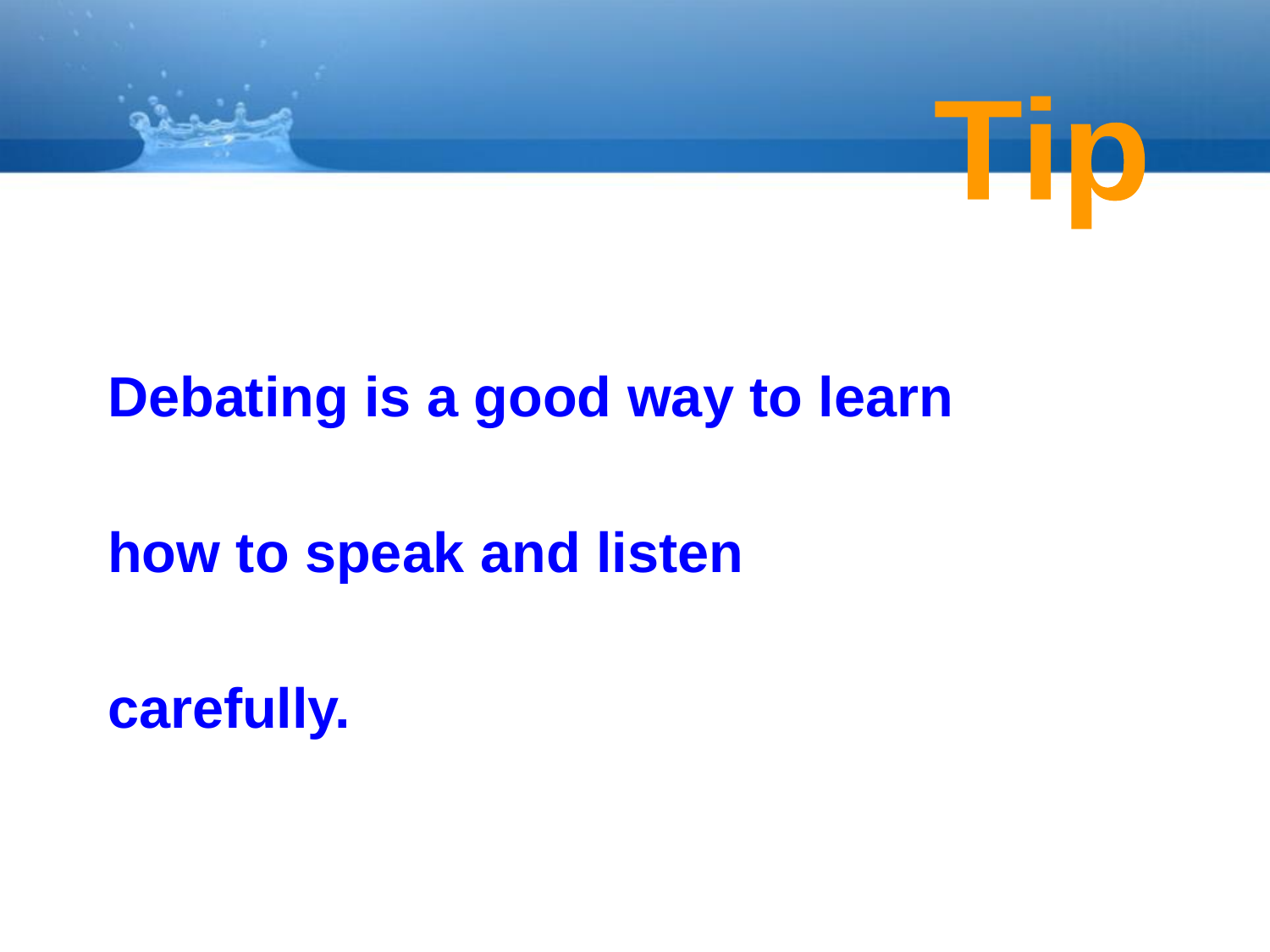

Tip
Debating is a good way to learn how to speak and listen carefully.